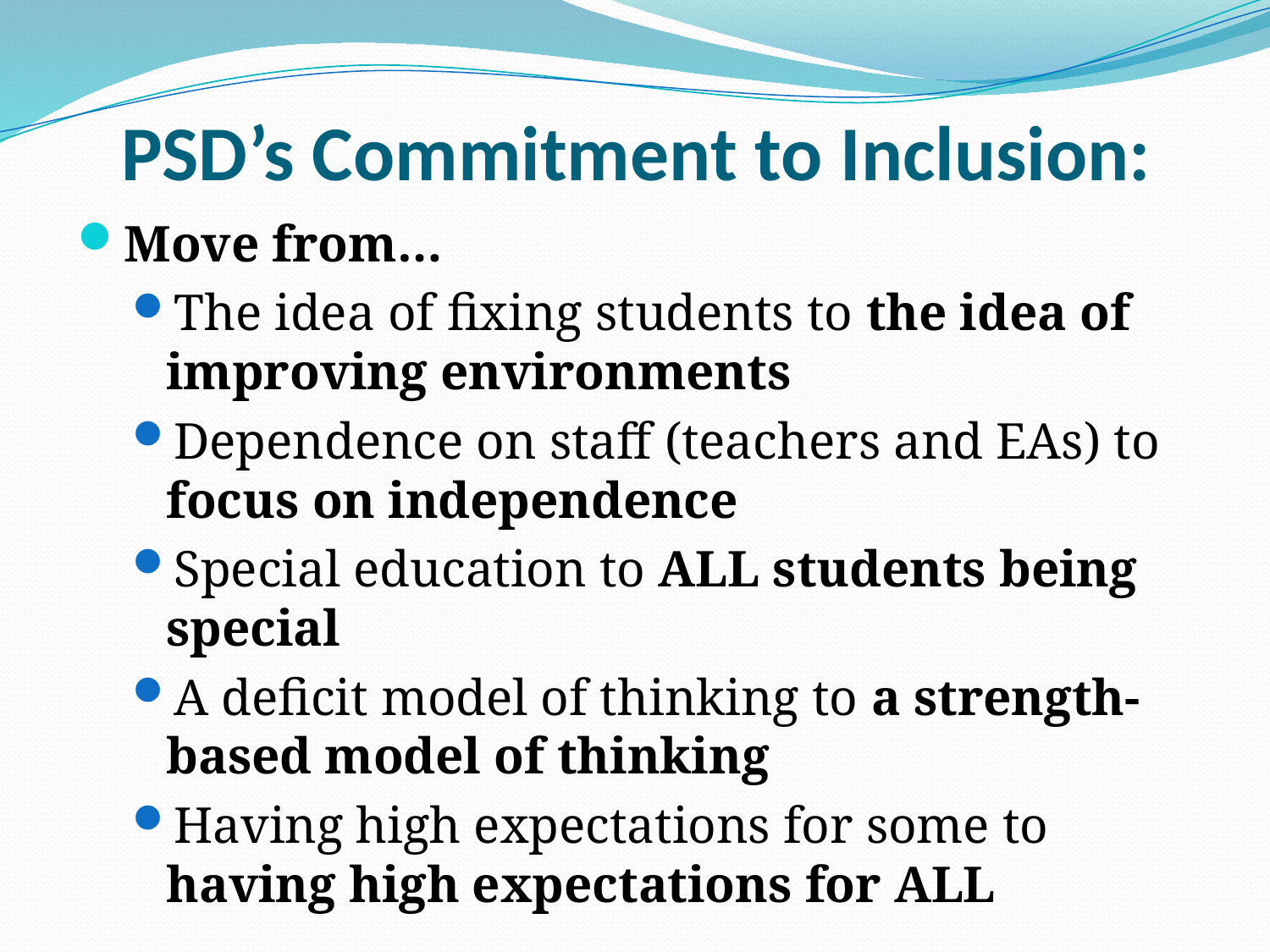

# PSD’s Commitment to Inclusion:
Move from…
The idea of fixing students to the idea of improving environments
Dependence on staff (teachers and EAs) to focus on independence
Special education to ALL students being special
A deficit model of thinking to a strength-based model of thinking
Having high expectations for some to having high expectations for ALL